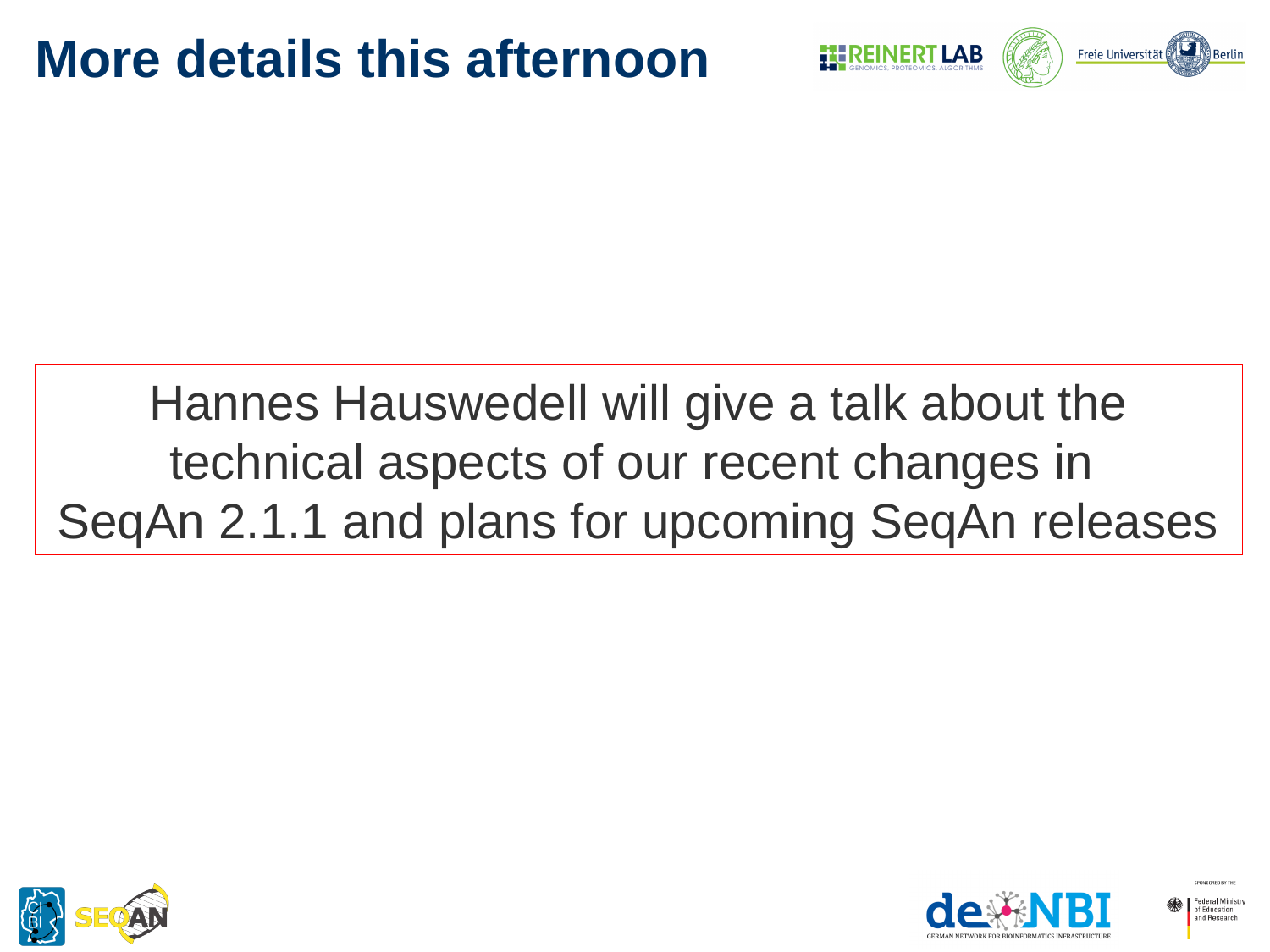

# More details this afternoon
Hannes Hauswedell will give a talk about the technical aspects of our recent changes in
SeqAn 2.1.1 and plans for upcoming SeqAn releases